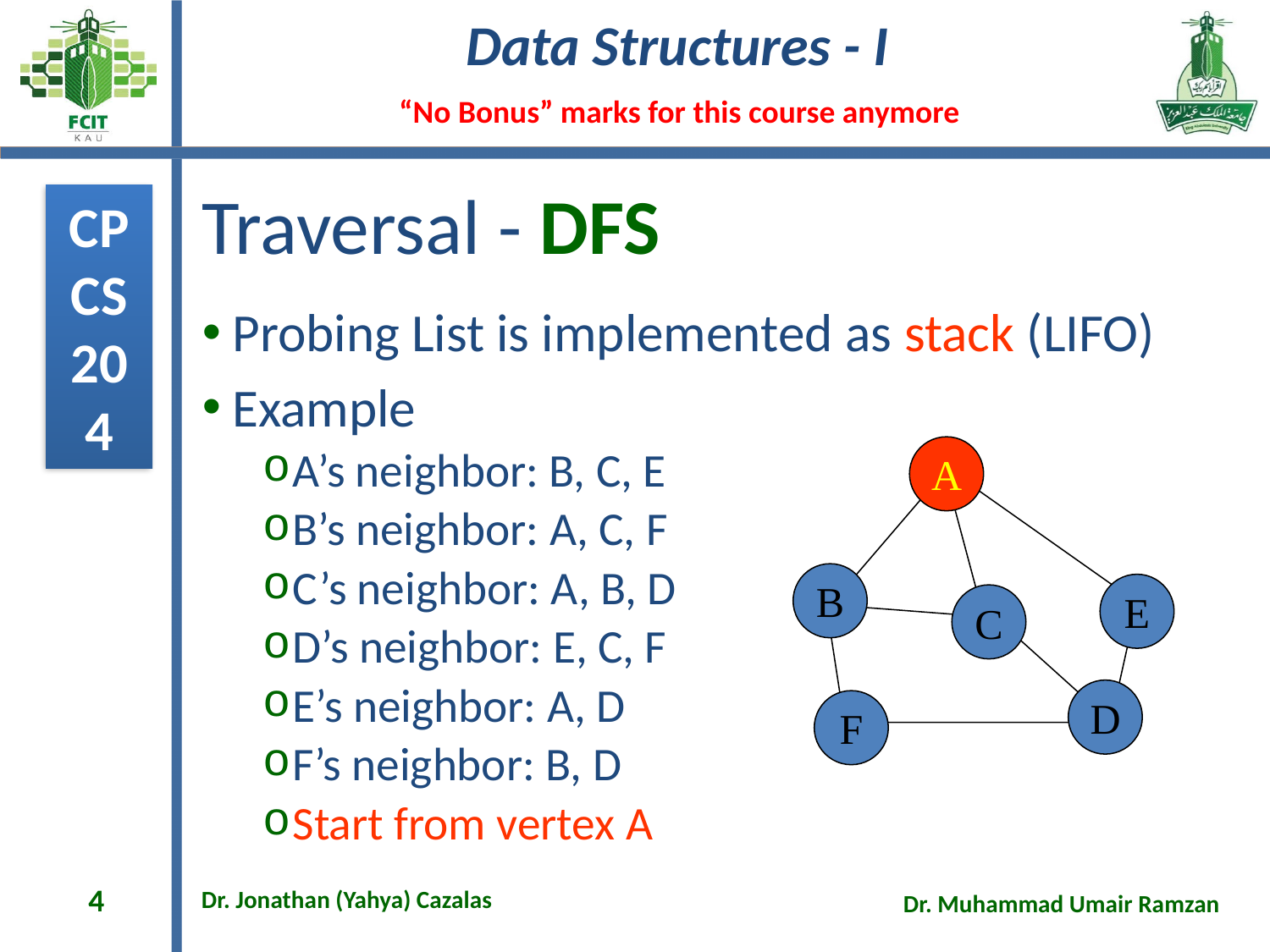

# Traversal - DFS
Probing List is implemented as stack (LIFO)
Example
A’s neighbor: B, C, E
B’s neighbor: A, C, F
C’s neighbor: A, B, D
D’s neighbor: E, C, F
E’s neighbor: A, D
F’s neighbor: B, D
Start from vertex A

A

B
E
C

D
F

4